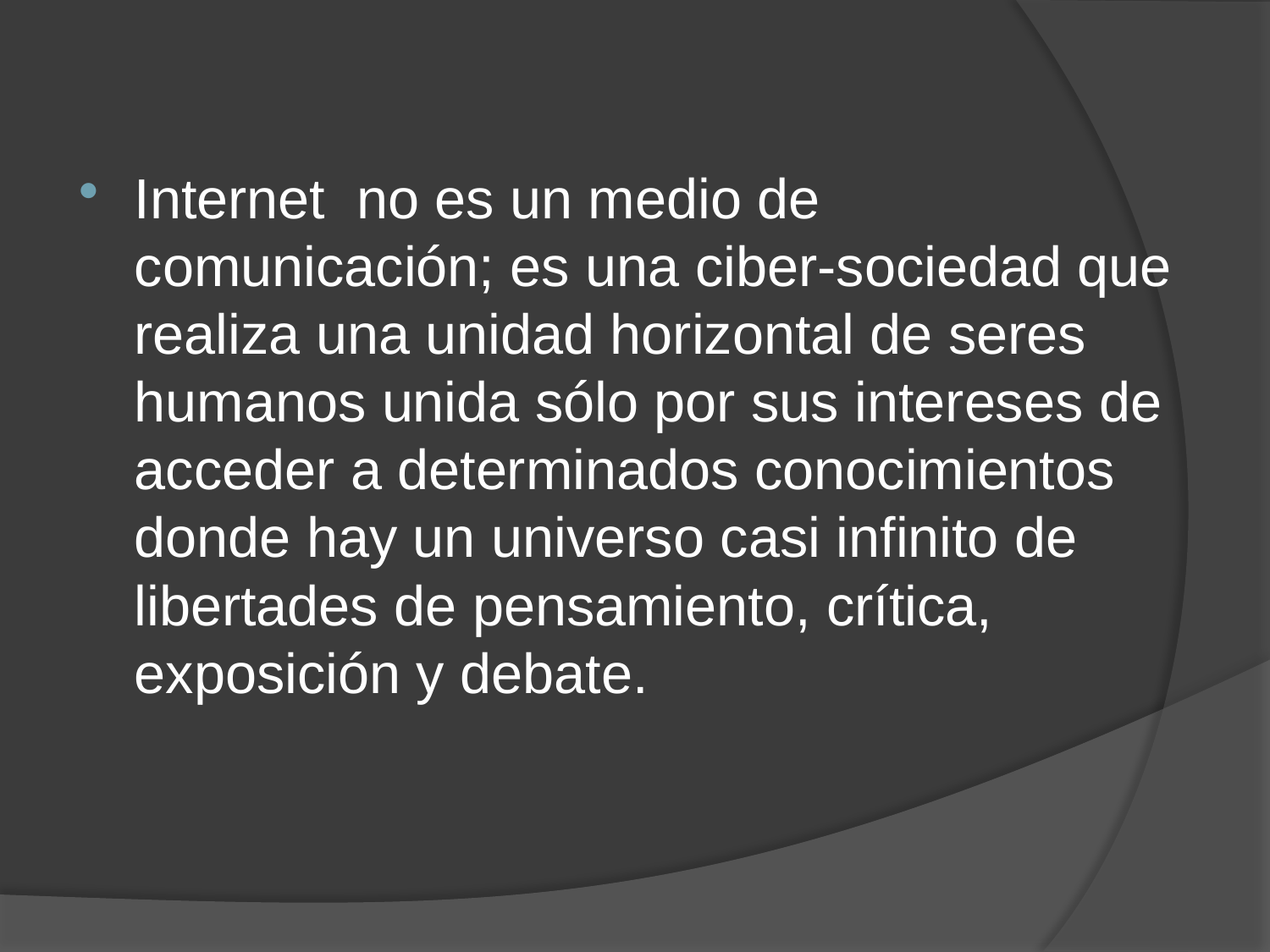

Internet  no es un medio de comunicación; es una ciber-sociedad que realiza una unidad horizontal de seres humanos unida sólo por sus intereses de acceder a determinados conocimientos donde hay un universo casi infinito de libertades de pensamiento, crítica, exposición y debate.